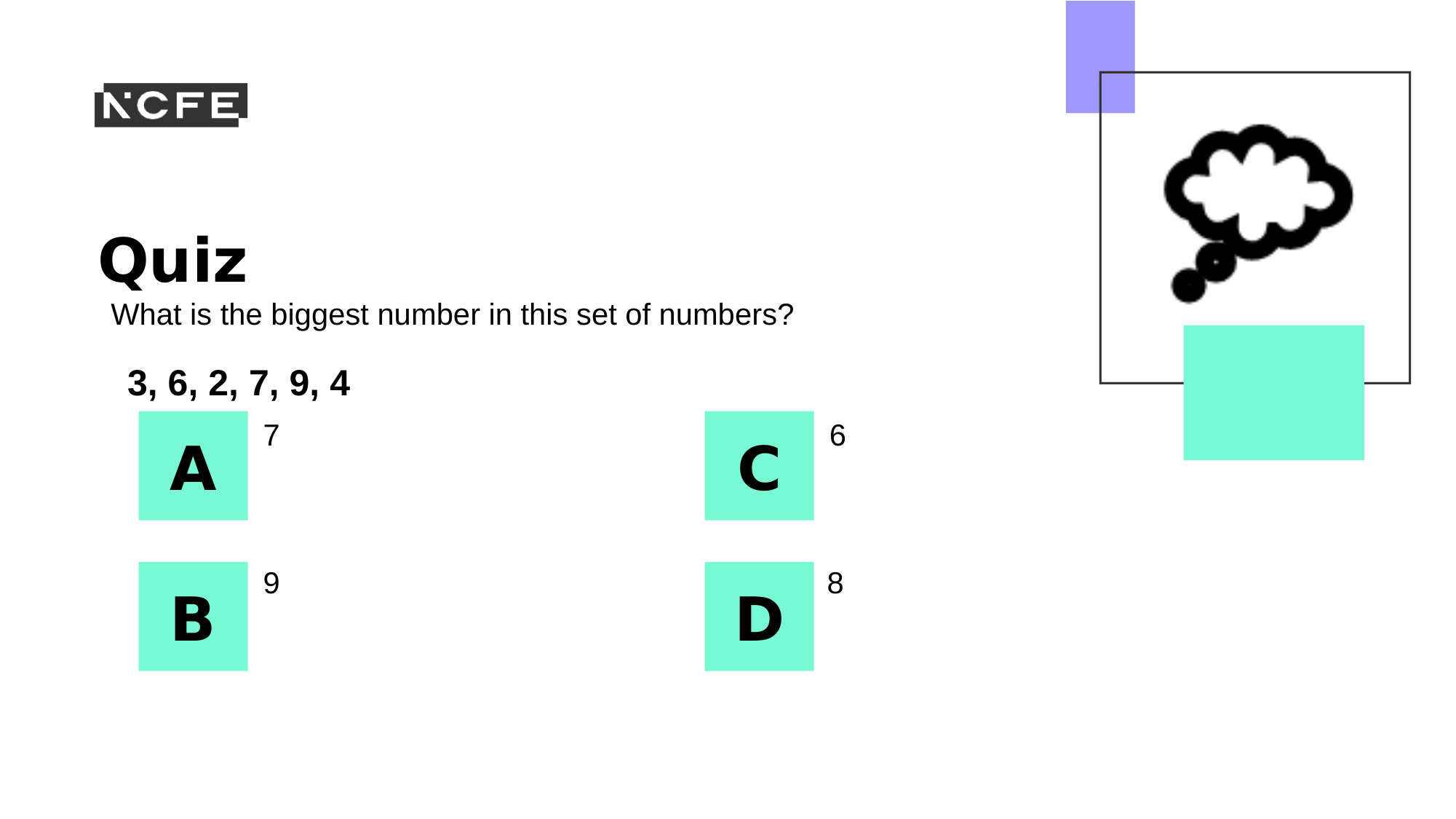

What is the biggest number in this set of numbers?
  3, 6, 2, 7, 9, 4
7
6
9
8